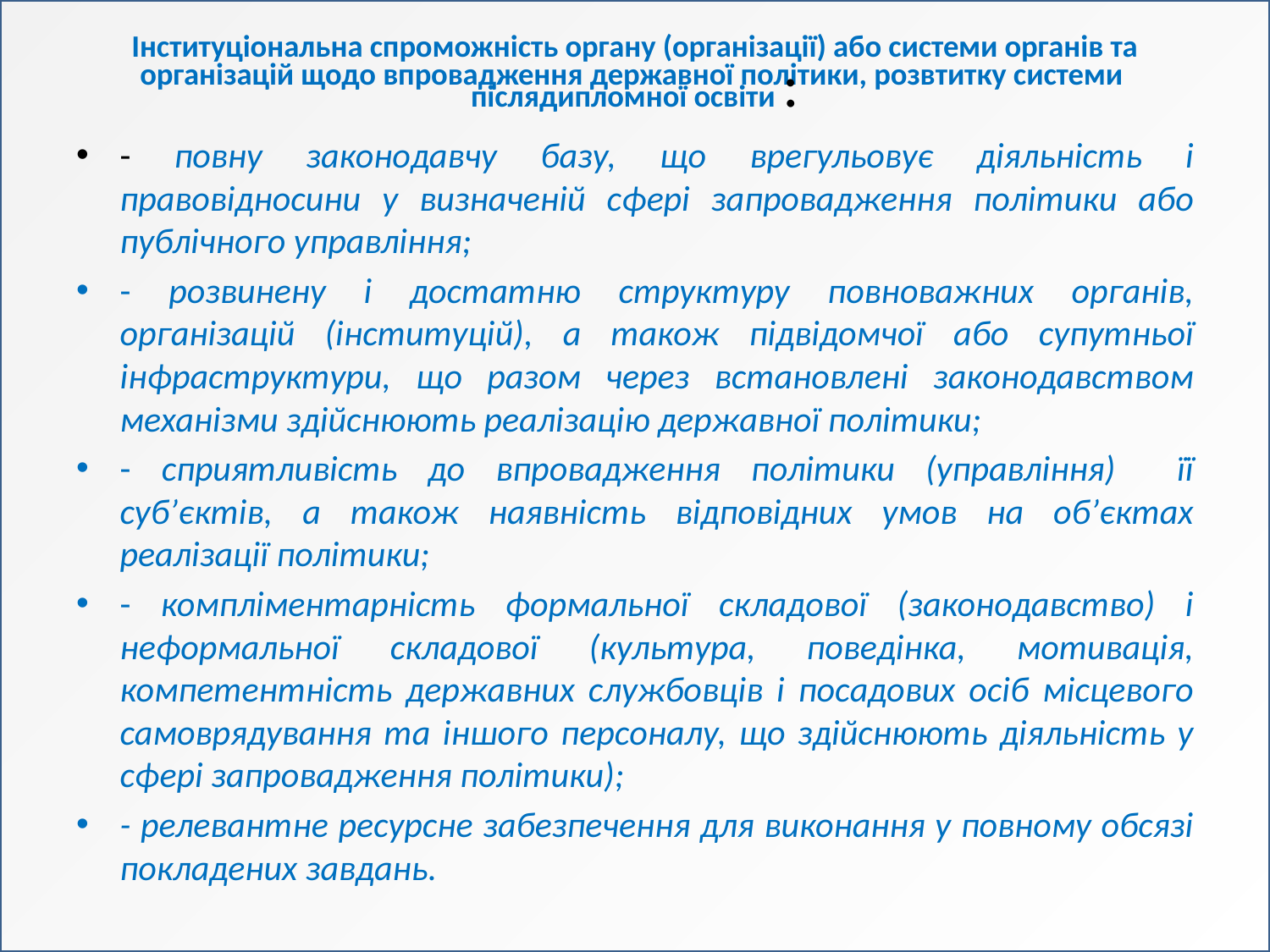

# Інституціональна спроможність органу (організації) або системи органів та організацій щодо впровадження державної політики, розвтитку системи  післядипломної освіти :
- повну законодавчу базу, що врегульовує діяльність і правовідносини у визначеній сфері запровадження політики або публічного управління;
- розвинену і достатню структуру повноважних органів, організацій (інституцій), а також підвідомчої або супутньої інфраструктури, що разом через встановлені законодавством механізми здійснюють реалізацію державної політики;
- сприятливість до впровадження політики (управління)  її суб’єктів, а також наявність відповідних умов на об’єктах реалізації політики;
- компліментарність формальної складової (законодавство) і неформальної складової (культура, поведінка, мотивація, компетентність державних службовців і посадових осіб місцевого самоврядування та іншого персоналу, що здійснюють діяльність у сфері запровадження політики);
- релевантне ресурсне забезпечення для виконання у повному обсязі покладених завдань.